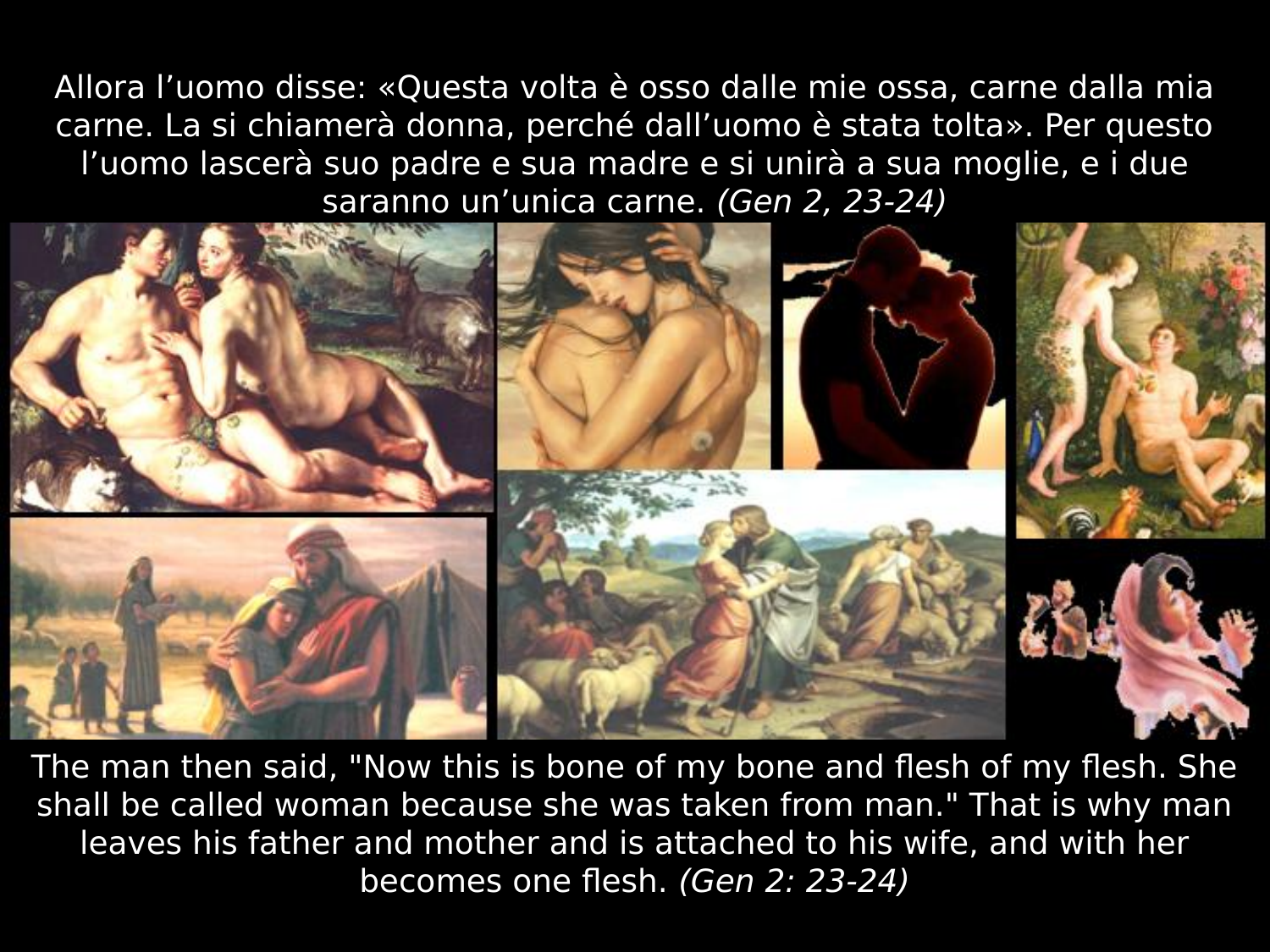

# Allora l’uomo disse: «Questa volta è osso dalle mie ossa, carne dalla mia carne. La si chiamerà donna, perché dall’uomo è stata tolta». Per questo l’uomo lascerà suo padre e sua madre e si unirà a sua moglie, e i due saranno un’unica carne. (Gen 2, 23-24)
The man then said, "Now this is bone of my bone and flesh of my flesh. She shall be called woman because she was taken from man." That is why man leaves his father and mother and is attached to his wife, and with her becomes one flesh. (Gen 2: 23-24)